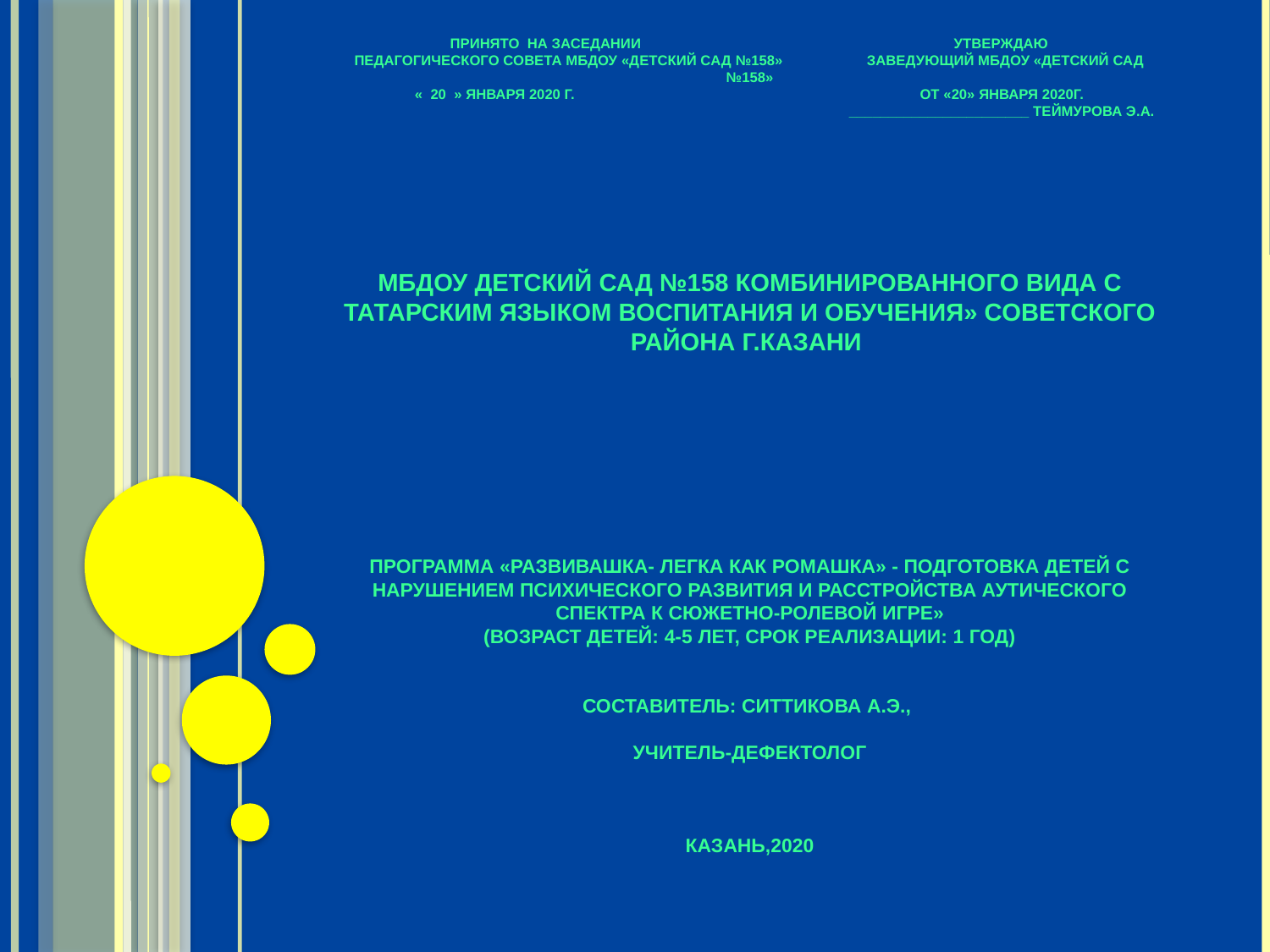

# ПРИНЯТО  на заседании                                                                              УТВЕРЖДАЮ Педагогического совета МБДОУ «Детский сад №158»                     Заведующий МБДОУ «Детский сад №158» «  20  » января 2020 г.                                                                                      от «20» января 2020г. _______________________ Теймурова Э.А. МБДОУ Детский сад №158 комбинированного вида с татарским языком воспитания и обучения» Советского района г.Казани               Программа «Развивашка- легка как ромашка» - подготовка детей с нарушением психического развития и расстройства аутического спектра к сюжетно-ролевой игре» (возраст детей: 4-5 лет, срок реализации: 1 год)     Составитель: Ситтикова А.Э., учитель-дефектолог Казань,2020